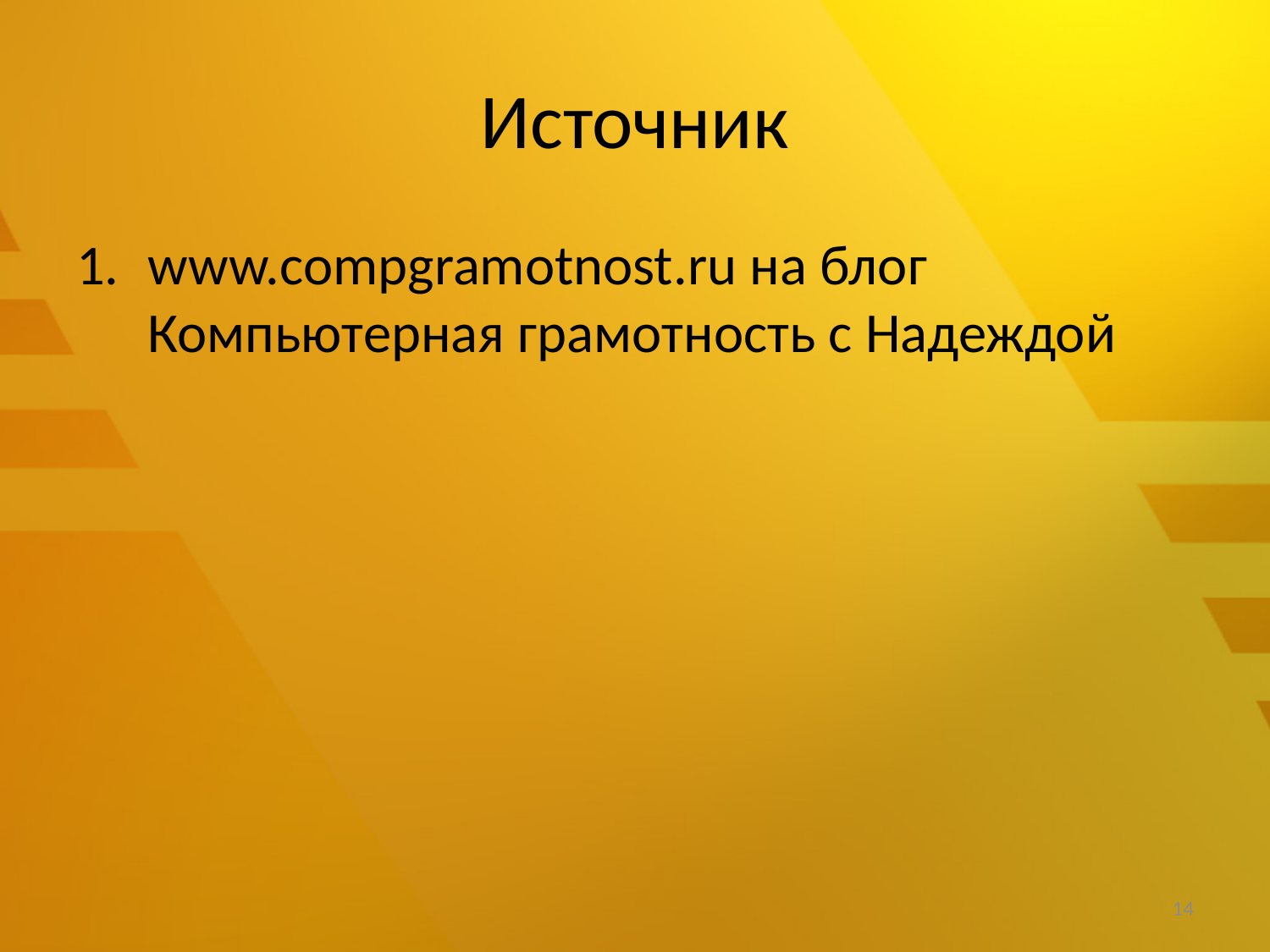

# Источник
www.compgramotnost.ru на блог Компьютерная грамотность с Надеждой

14